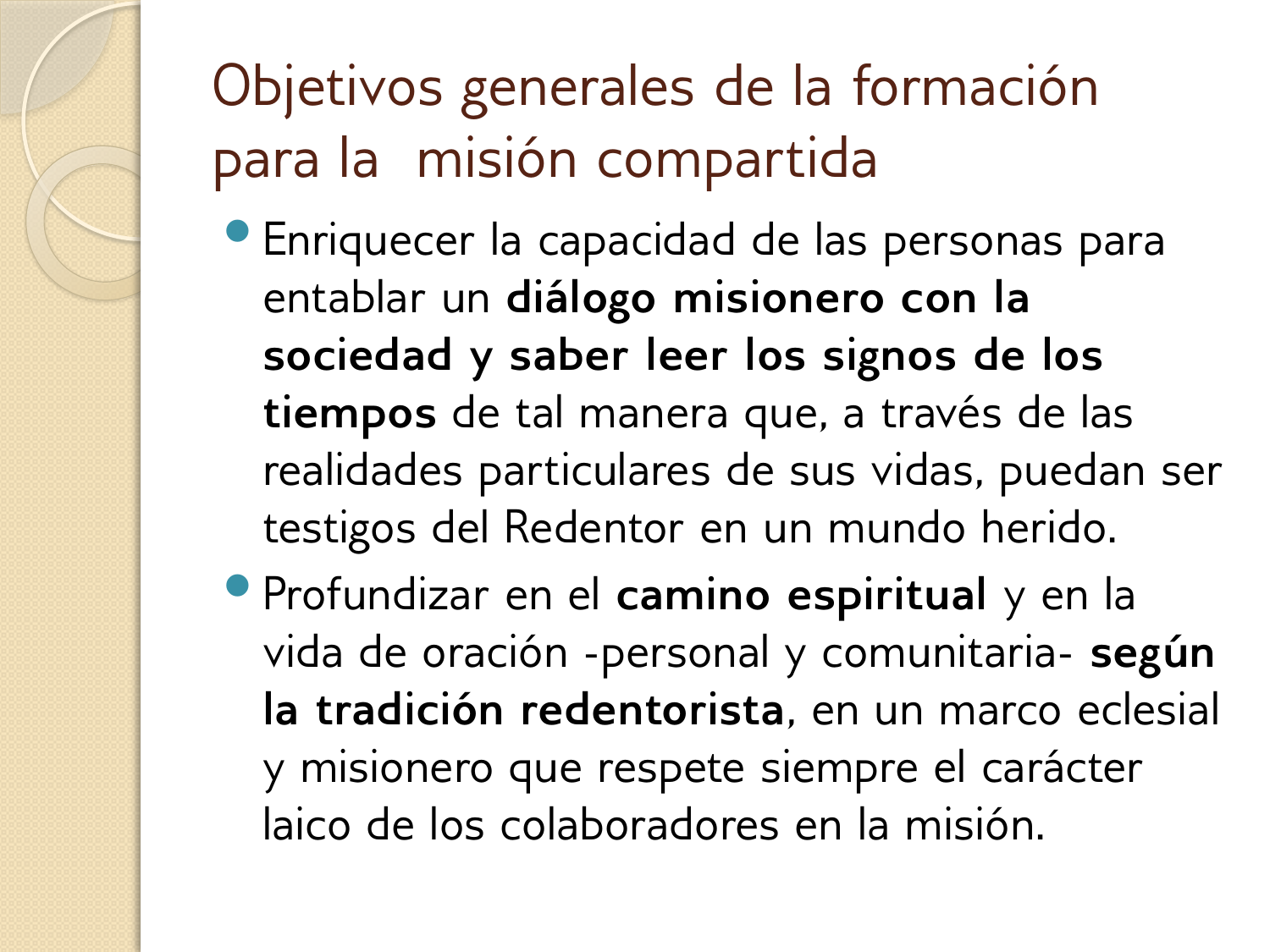

# Objetivos generales de la formación para la  misión compartida
Enriquecer la capacidad de las personas para entablar un diálogo misionero con la sociedad y saber leer los signos de los tiempos de tal manera que, a través de las realidades particulares de sus vidas, puedan ser testigos del Redentor en un mundo herido.
Profundizar en el camino espiritual y en la vida de oración -personal y comunitaria- según la tradición redentorista, en un marco eclesial y misionero que respete siempre el carácter laico de los colaboradores en la misión.